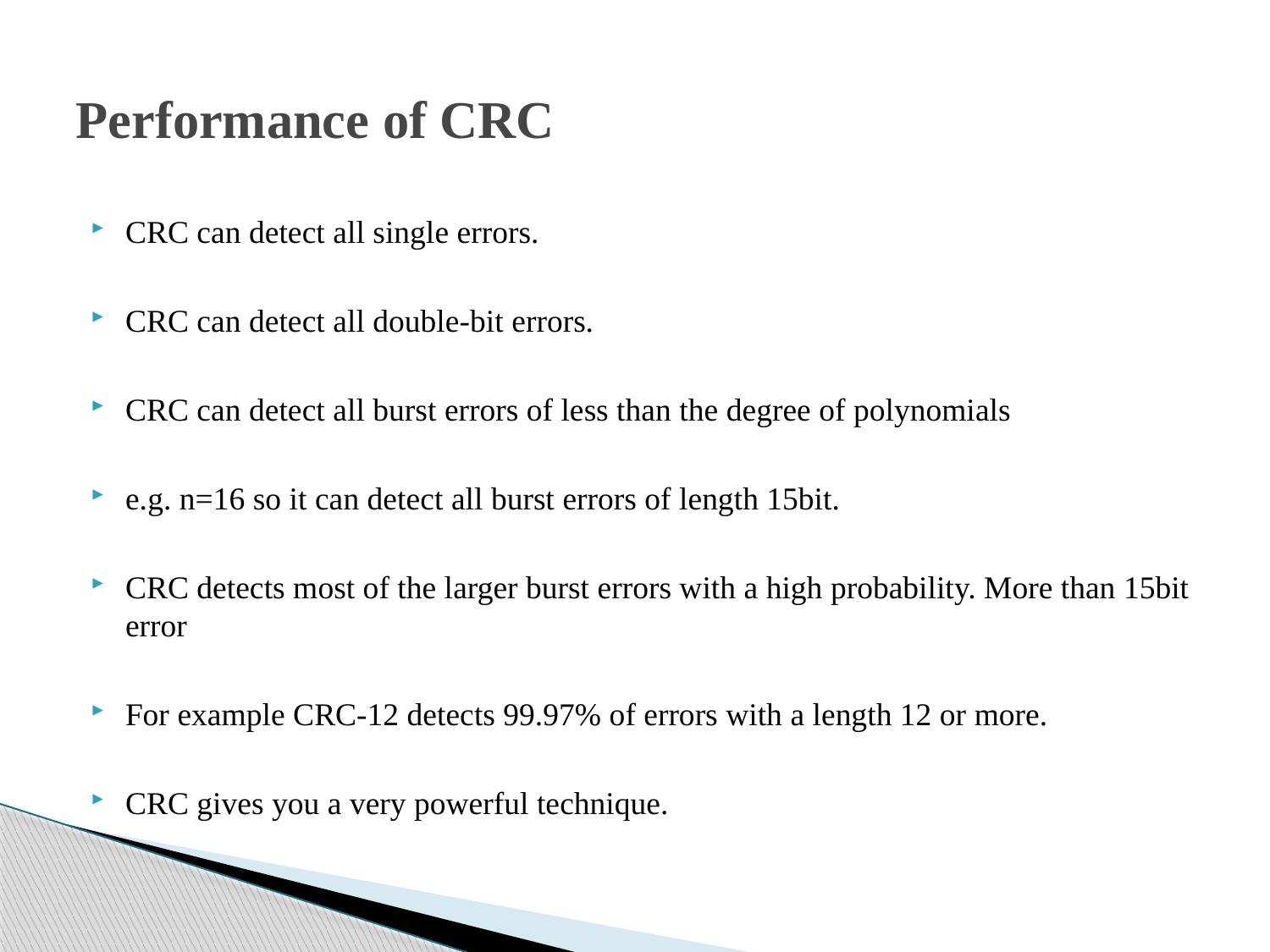

# Performance of CRC
CRC can detect all single errors.

CRC can detect all double-bit errors.

CRC can detect all burst errors of less than the degree of polynomials

e.g. n=16 so it can detect all burst errors of length 15bit.

CRC detects most of the larger burst errors with a high probability. More than 15bit error

For example CRC-12 detects 99.97% of errors with a length 12 or more.

CRC gives you a very powerful technique.